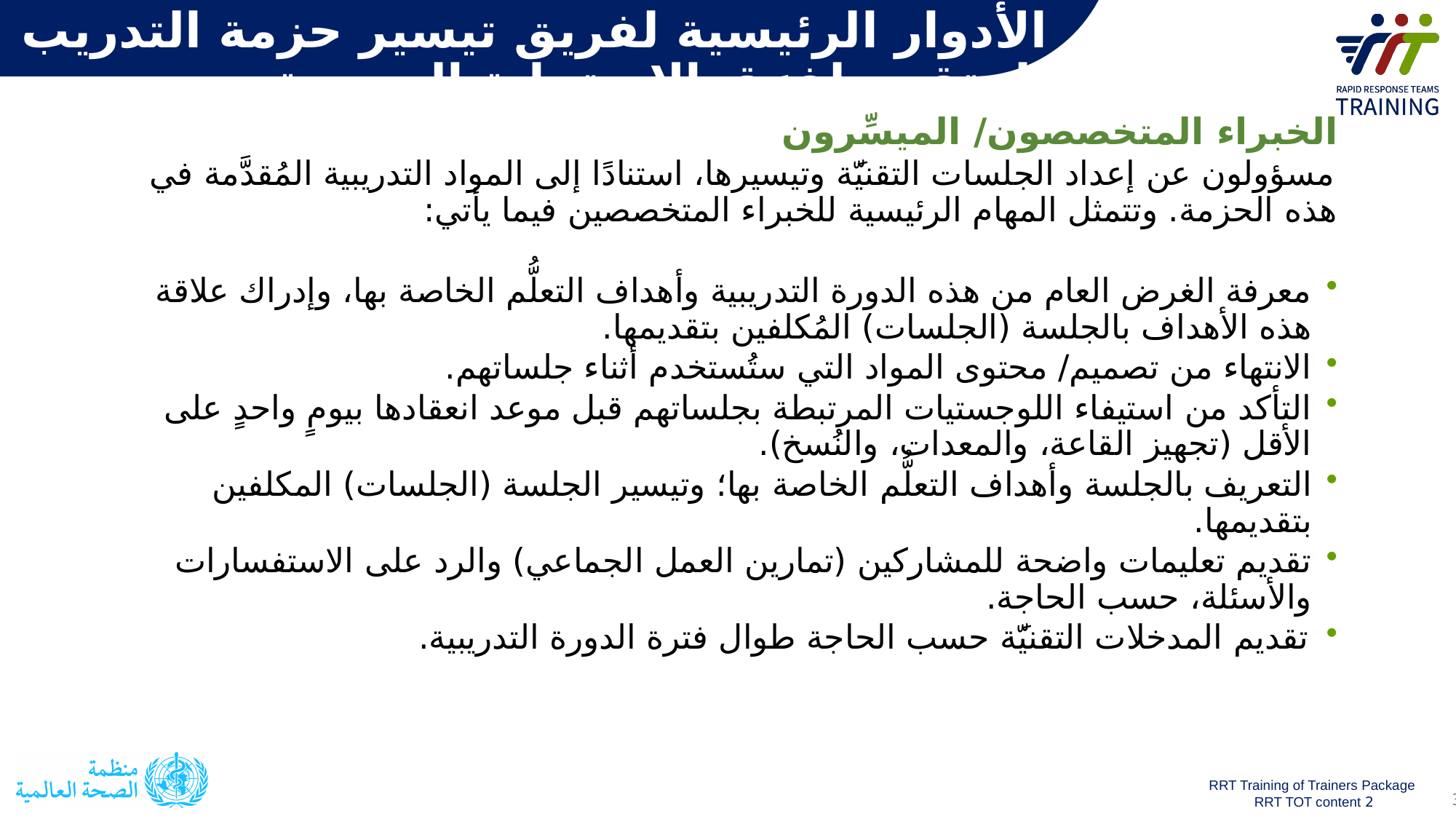

الأدوار الرئيسية لفريق تيسير حزمة التدريب المتقدم لفِرَق الاستجابة السريعة
الخبراء المتخصصون/ الميسِّرون
مسؤولون عن إعداد الجلسات التقنيَّة وتيسيرها، استنادًا إلى المواد التدريبية المُقدَّمة في هذه الحزمة. وتتمثل المهام الرئيسية للخبراء المتخصصين فيما يأتي:

معرفة الغرض العام من هذه الدورة التدريبية وأهداف التعلُّم الخاصة بها، وإدراك علاقة هذه الأهداف بالجلسة (الجلسات) المُكلفين بتقديمها.
الانتهاء من تصميم/ محتوى المواد التي ستُستخدم أثناء جلساتهم.
التأكد من استيفاء اللوجستيات المرتبطة بجلساتهم قبل موعد انعقادها بيومٍ واحدٍ على الأقل (تجهيز القاعة، والمعدات، والنُسخ).
التعريف بالجلسة وأهداف التعلُّم الخاصة بها؛ وتيسير الجلسة (الجلسات) المكلفين بتقديمها.
تقديم تعليمات واضحة للمشاركين (تمارين العمل الجماعي) والرد على الاستفسارات والأسئلة، حسب الحاجة.
تقديم المدخلات التقنيَّة حسب الحاجة طوال فترة الدورة التدريبية.